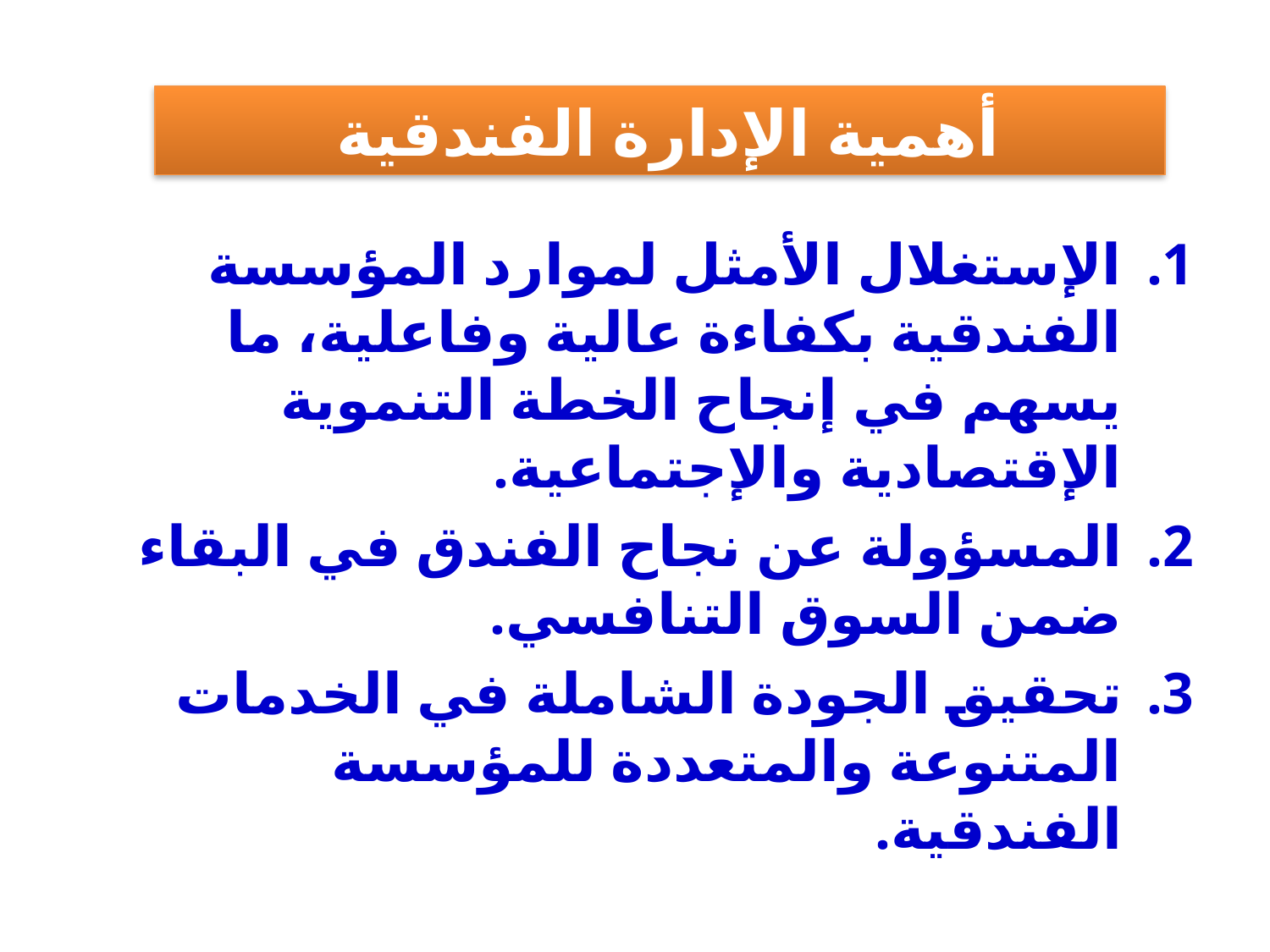

أهمية الإدارة الفندقية
الإستغلال الأمثل لموارد المؤسسة الفندقية بكفاءة عالية وفاعلية، ما يسهم في إنجاح الخطة التنموية الإقتصادية والإجتماعية.
المسؤولة عن نجاح الفندق في البقاء ضمن السوق التنافسي.
تحقيق الجودة الشاملة في الخدمات المتنوعة والمتعددة للمؤسسة الفندقية.